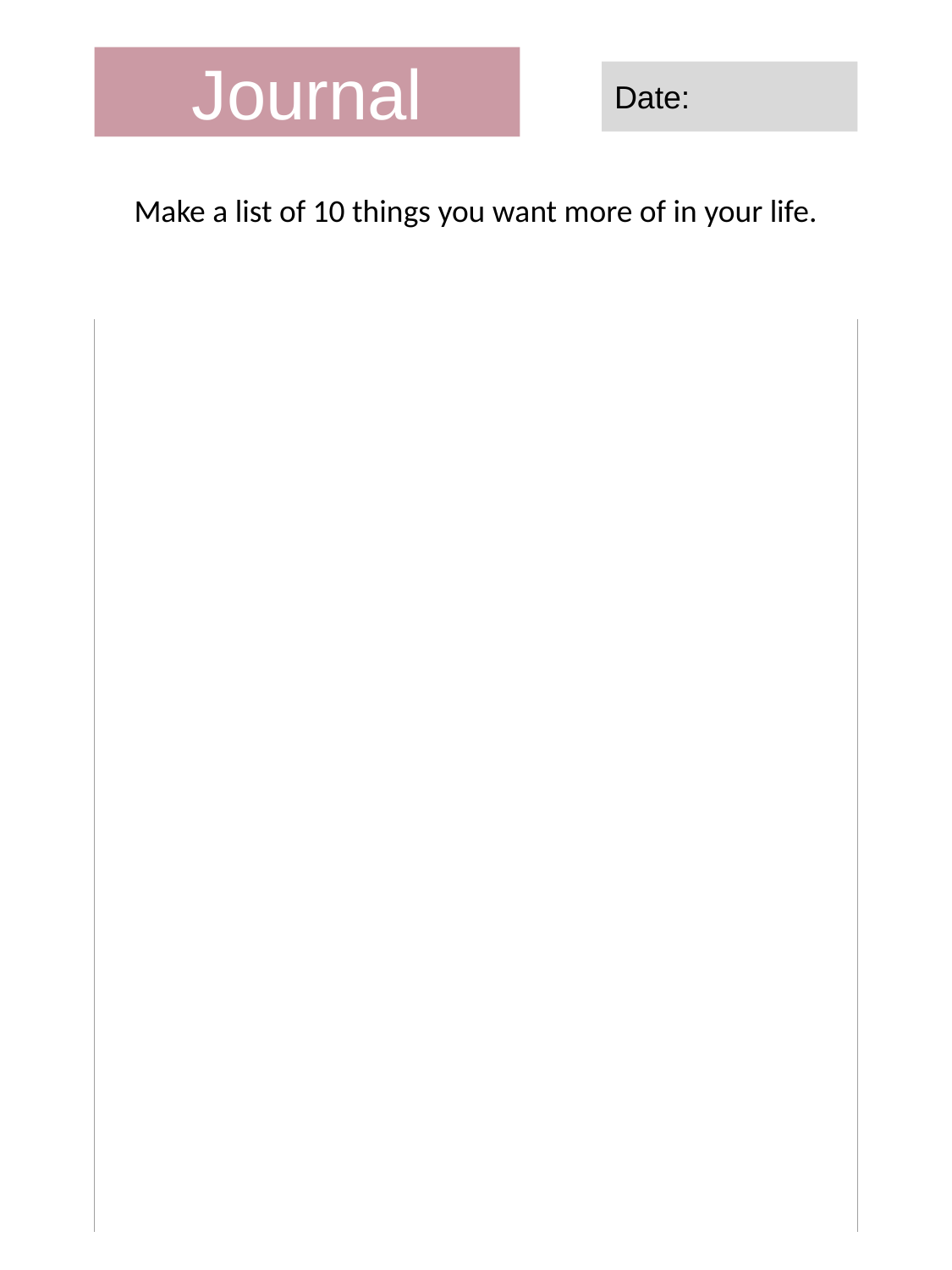

Journal

Date:
Make a list of 10 things you want more of in your life.
|  |
| --- |
|  |
|  |
|  |
|  |
|  |
|  |
|  |
|  |
|  |
|  |
|  |
|  |
|  |
|  |
|  |
|  |
|  |
|  |
|  |
|  |
|  |